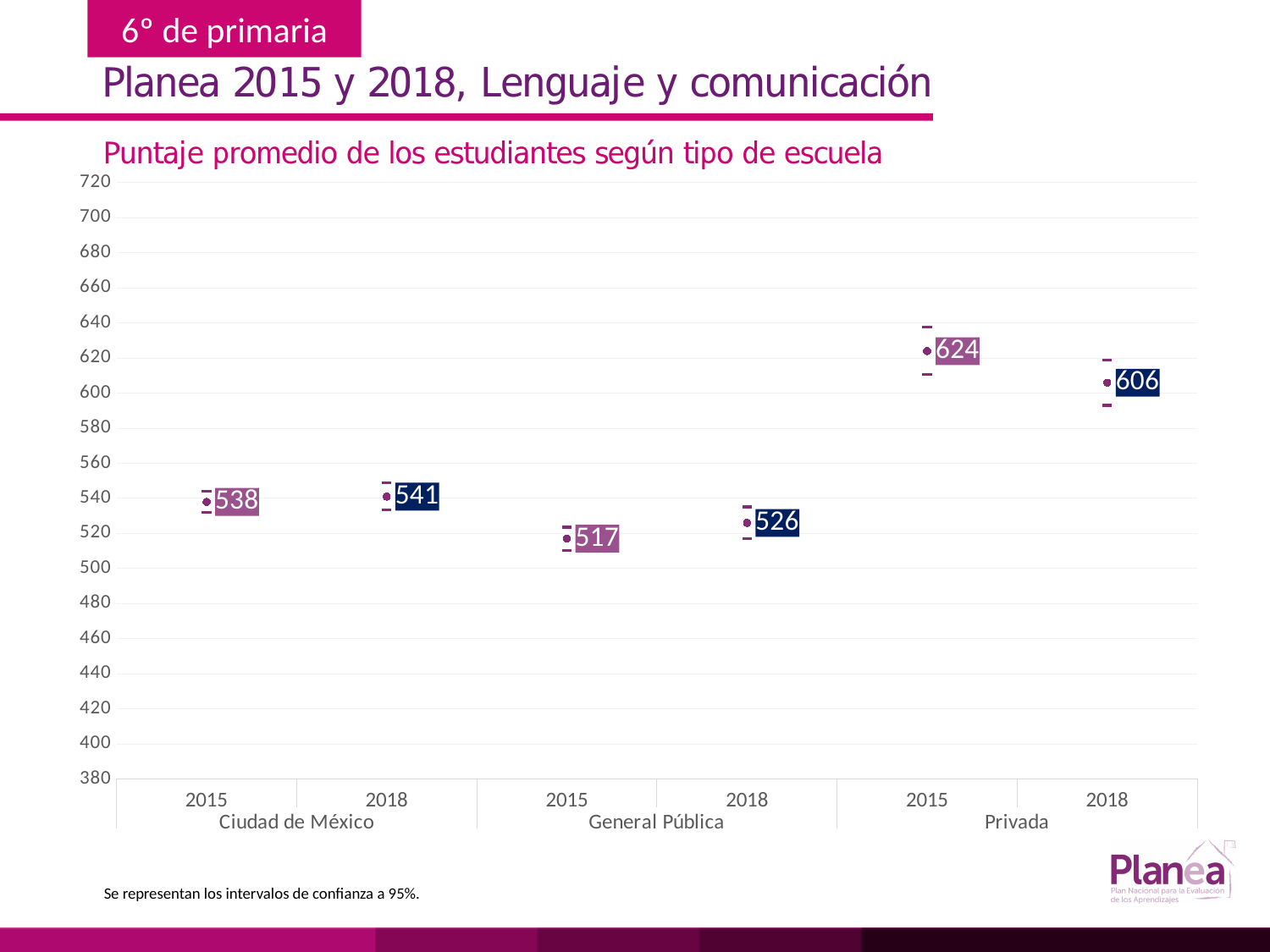

Planea 2015 y 2018, Lenguaje y comunicación

Puntaje promedio de los estudiantes según tipo de escuela

### Chart

| Category |  |  |  |
|---|---|---|---|
| 2015 | 531.831 | 544.169 | 538.0 |
| 2018 | 533.239 | 548.761 | 541.0 |
| 2015 | 510.433 | 523.567 | 517.0 |
| 2018 | 516.846 | 535.154 | 526.0 |
| 2015 | 610.468 | 637.532 | 624.0 |
| 2018 | 593.065 | 618.935 | 606.0 |
Se representan los intervalos de confianza a 95%.